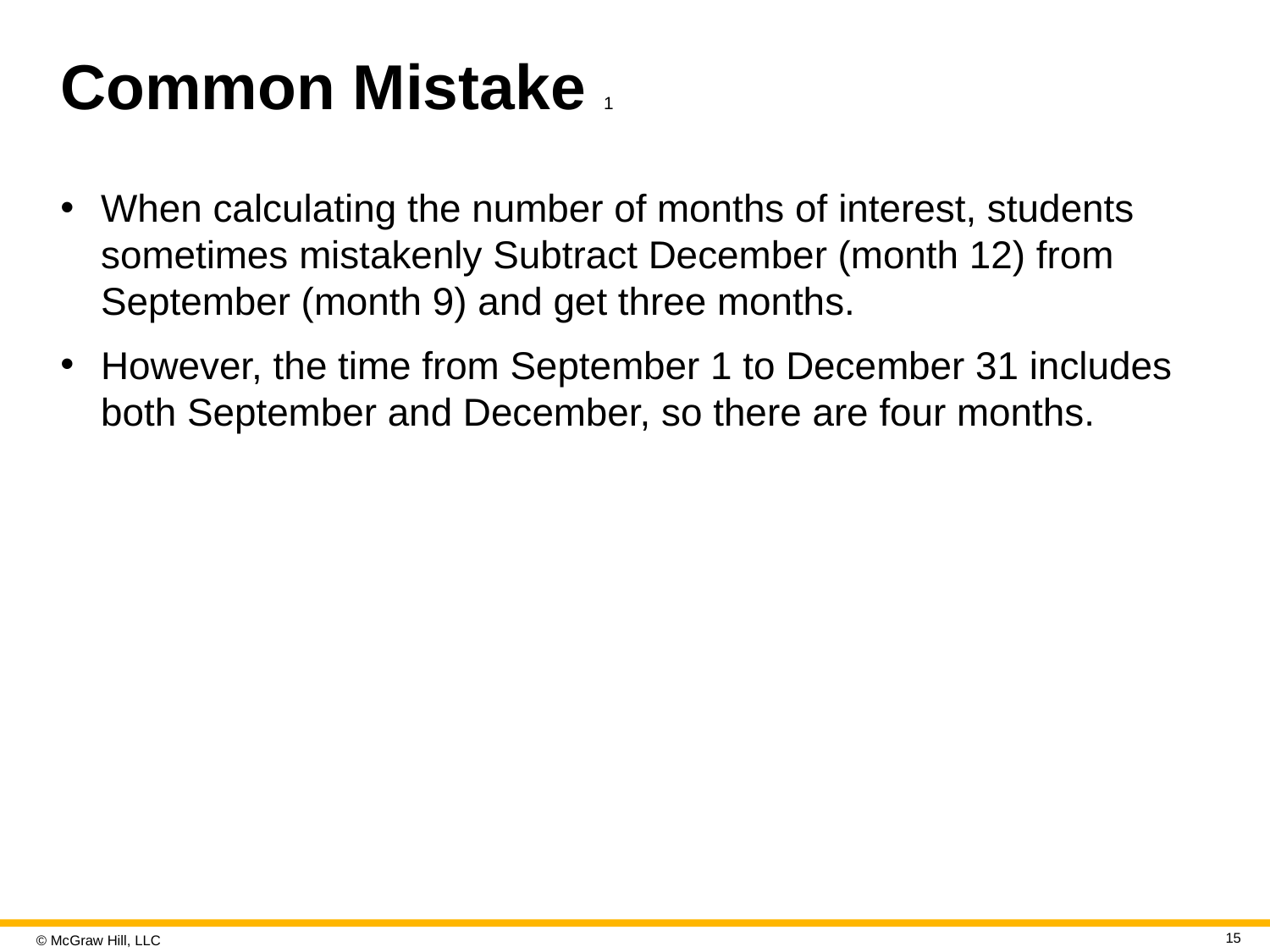

# Common Mistake 1
When calculating the number of months of interest, students sometimes mistakenly Subtract December (month 12) from September (month 9) and get three months.
However, the time from September 1 to December 31 includes both September and December, so there are four months.
15